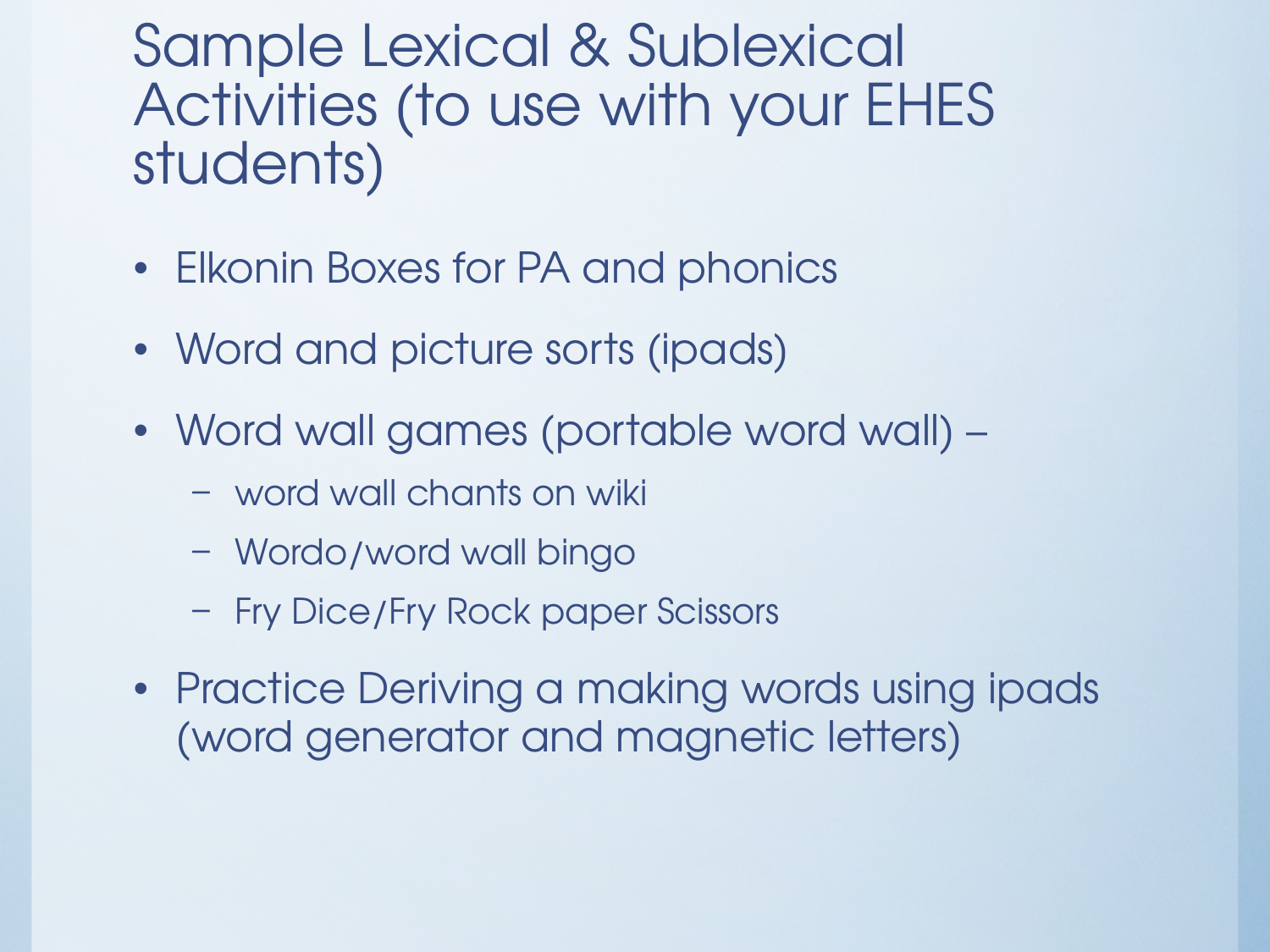

# Sample Lexical & Sublexical Activities (to use with your EHES students)
Elkonin Boxes for PA and phonics
Word and picture sorts (ipads)
Word wall games (portable word wall) –
word wall chants on wiki
Wordo/word wall bingo
Fry Dice/Fry Rock paper Scissors
Practice Deriving a making words using ipads (word generator and magnetic letters)